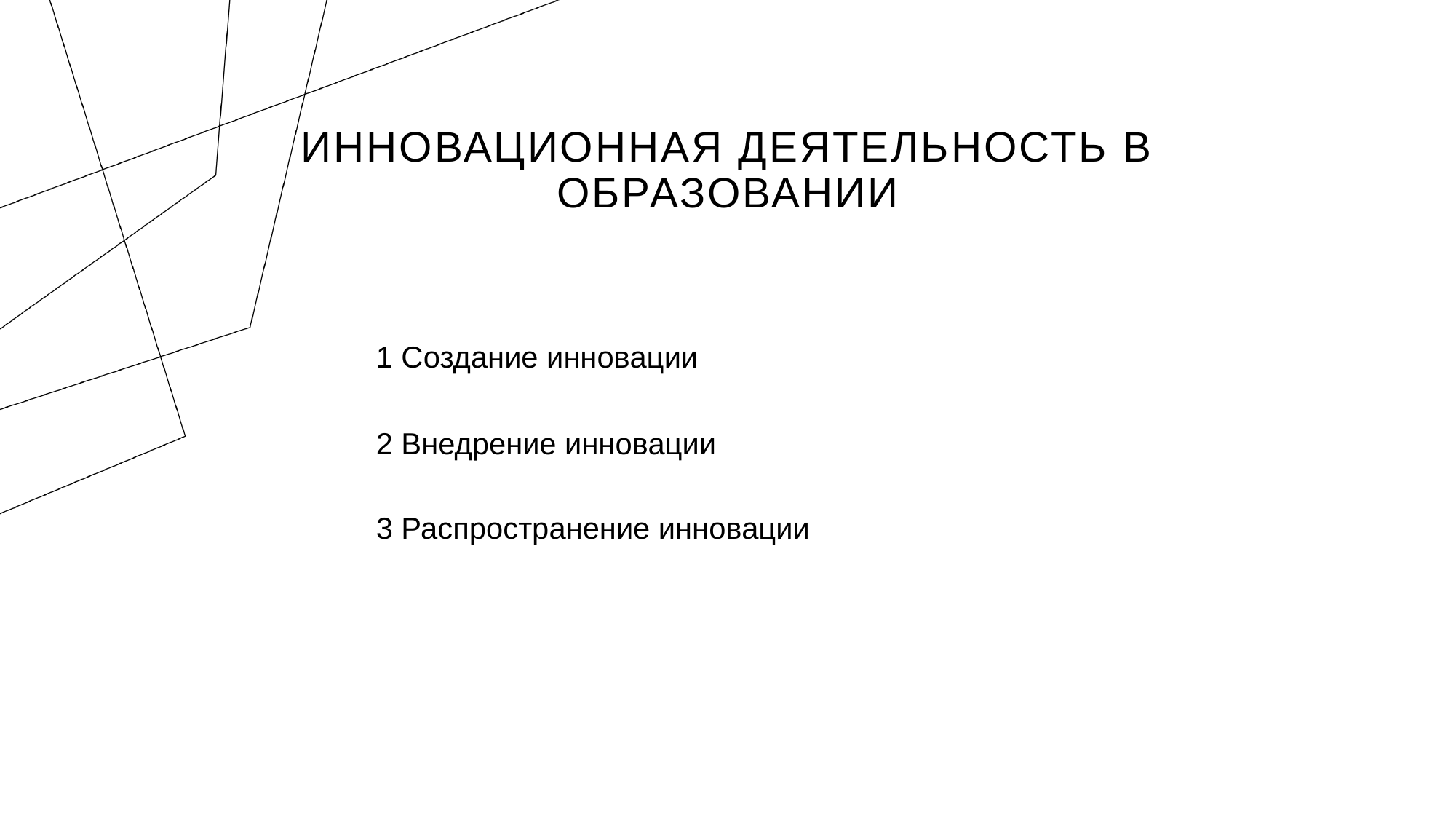

# Инновационная деятельность в образовании
1 Создание инновации
2 Внедрение инновации
3 Распространение инновации